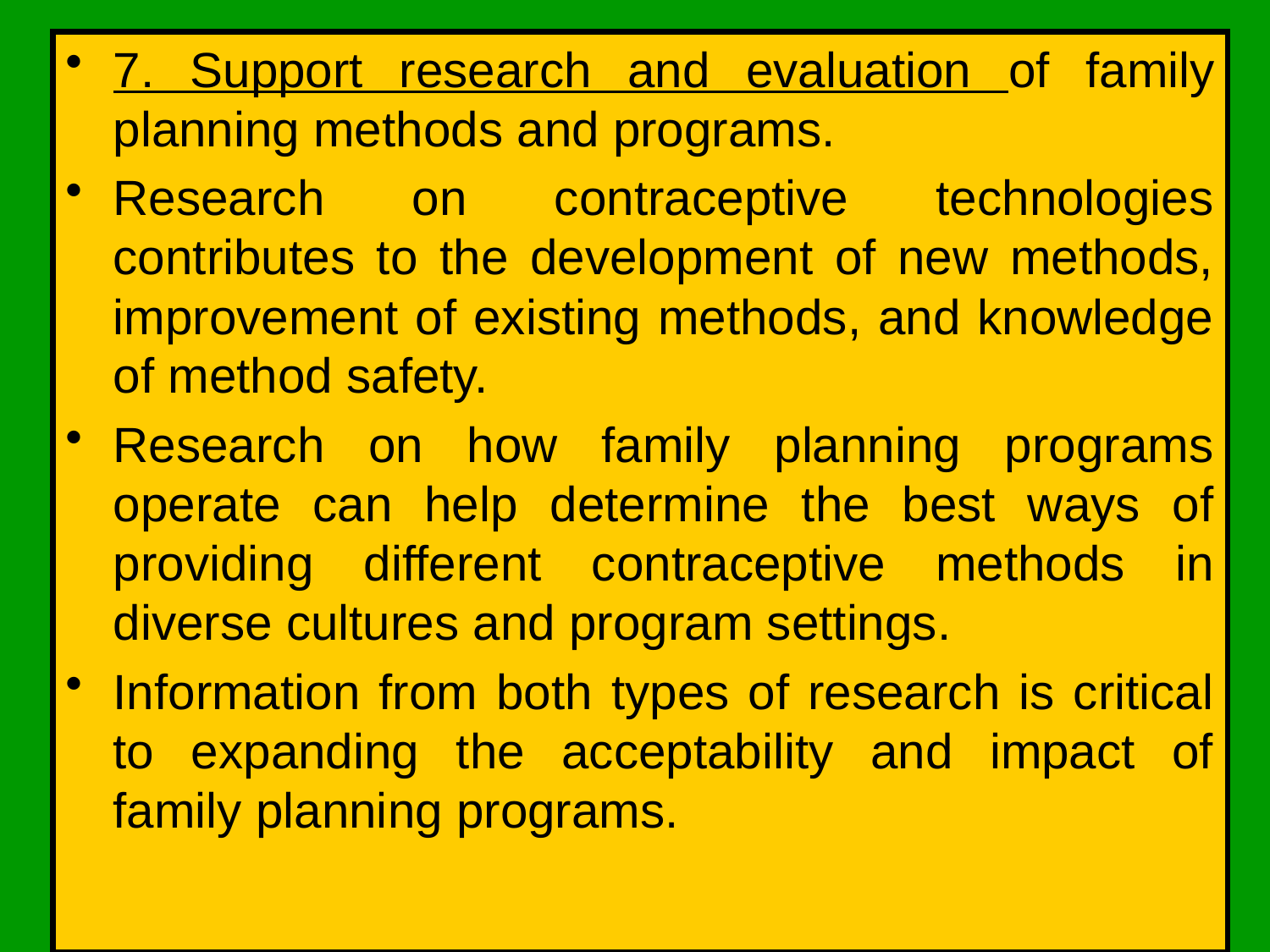

7. Support research and evaluation of family planning methods and programs.
Research on contraceptive technologies contributes to the development of new methods, improvement of existing methods, and knowledge of method safety.
Research on how family planning programs operate can help determine the best ways of providing different contraceptive methods in diverse cultures and program settings.
Information from both types of research is critical to expanding the acceptability and impact of family planning programs.

#
National Family Health Survey-2